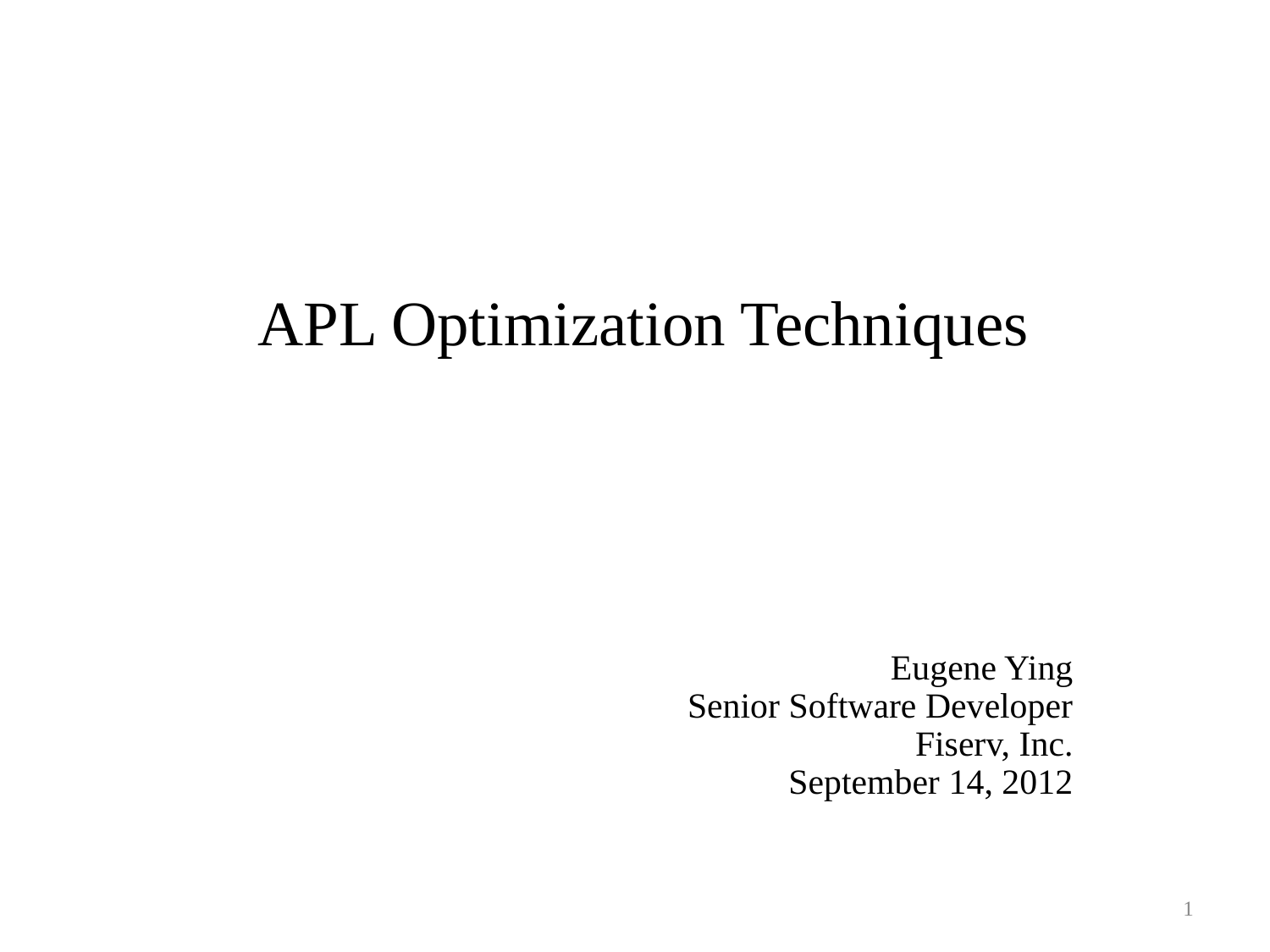

# APL Optimization Techniques
Eugene Ying
Senior Software Developer
Fiserv, Inc.
September 14, 2012
1